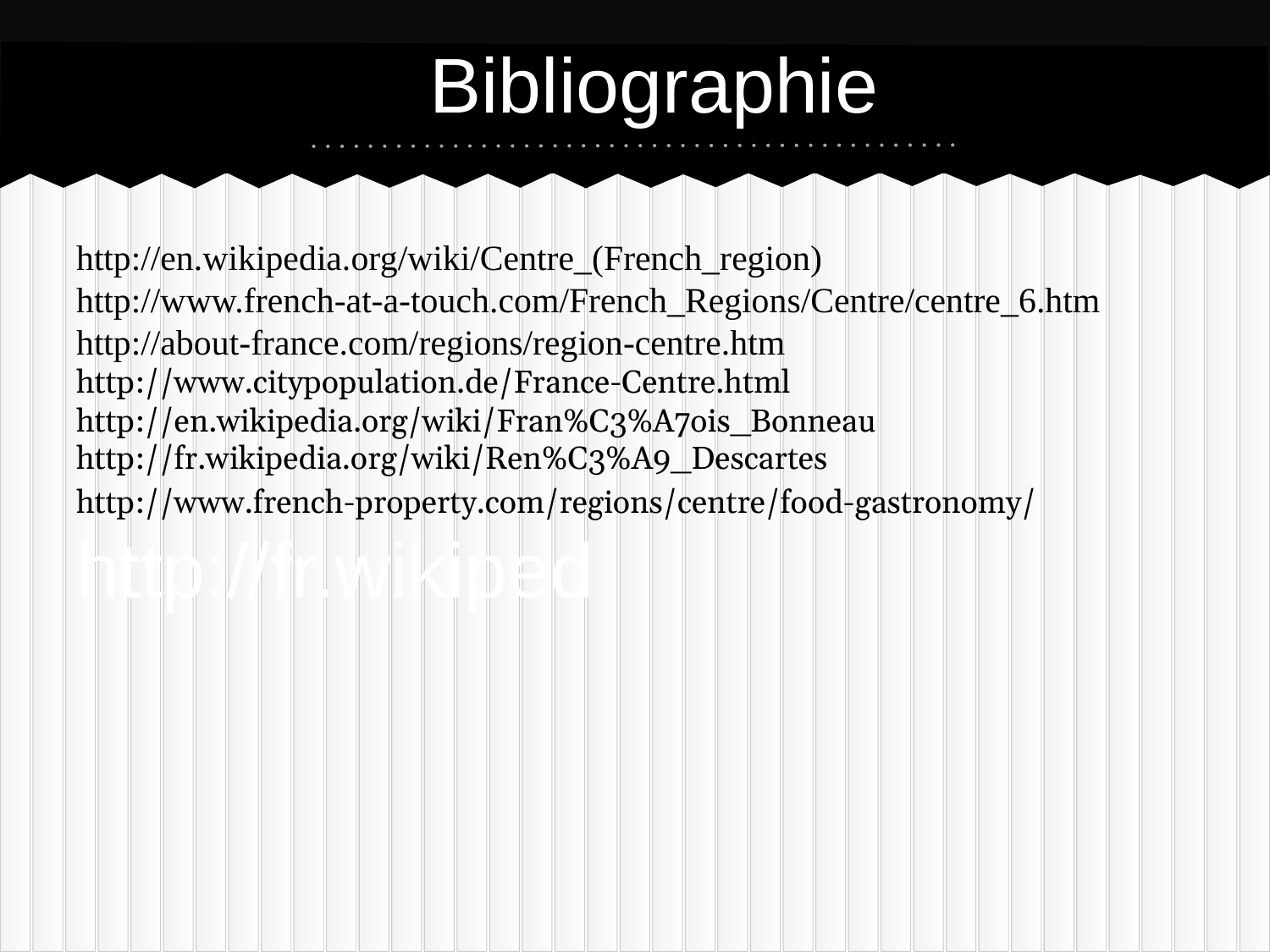

# Bibliographie
http://en.wikipedia.org/wiki/Centre_(French_region)
http://www.french-at-a-touch.com/French_Regions/Centre/centre_6.htm
http://about-france.com/regions/region-centre.htm
http://www.citypopulation.de/France-Centre.html
http://en.wikipedia.org/wiki/Fran%C3%A7ois_Bonneau
http://fr.wikipedia.org/wiki/Ren%C3%A9_Descartes
http://www.french-property.com/regions/centre/food-gastronomy/
http://fr.wikiped